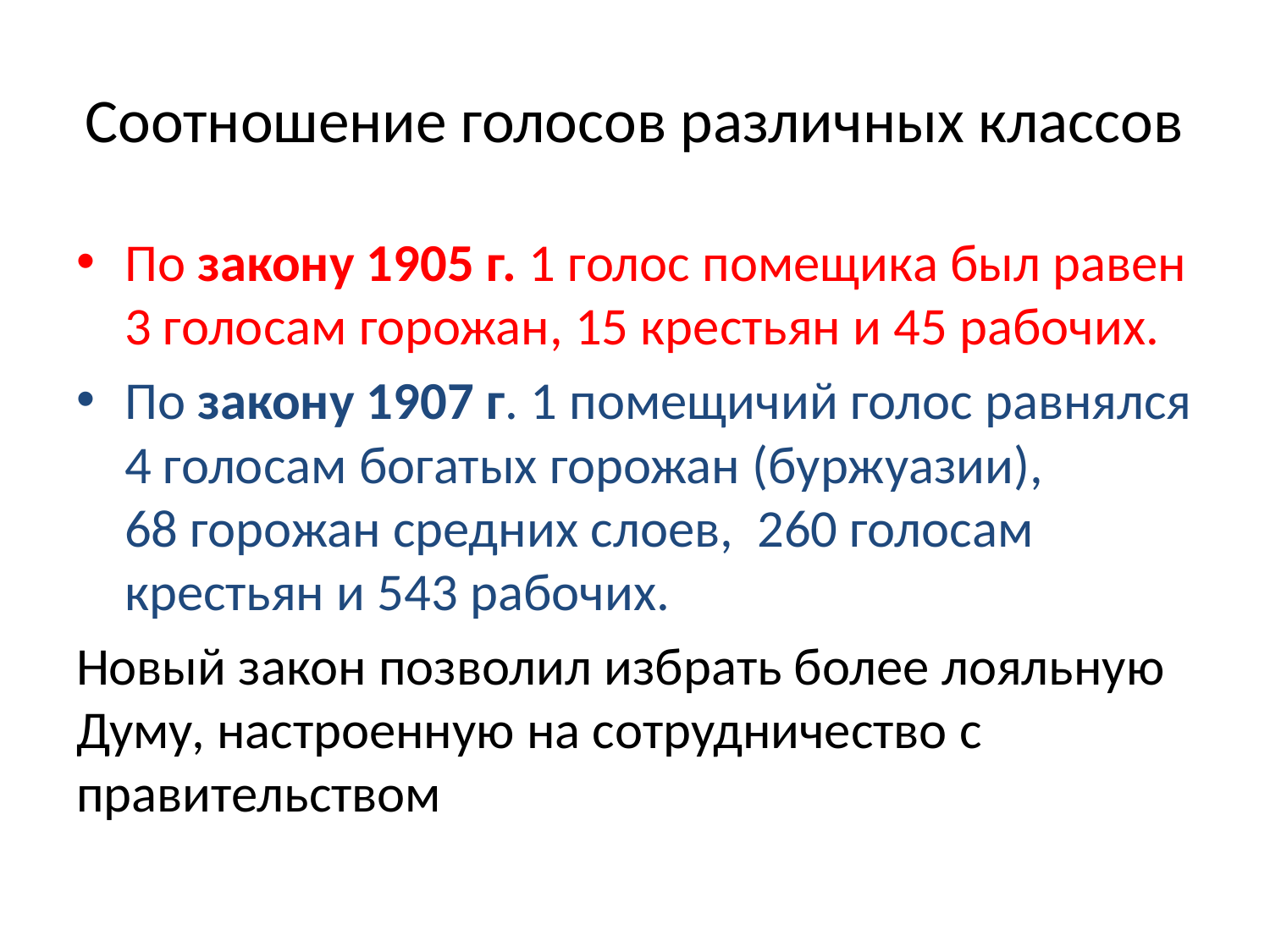

# Соотношение голосов различных классов
По закону 1905 г. 1 голос помещика был равен 3 голосам горожан, 15 крестьян и 45 рабочих.
По закону 1907 г. 1 помещичий голос равнялся 4 голосам богатых горожан (буржуазии),         68 горожан средних слоев,  260 голосам крестьян и 543 рабочих.
Новый закон позволил избрать более лояльную Думу, настроенную на сотрудничество с правительством